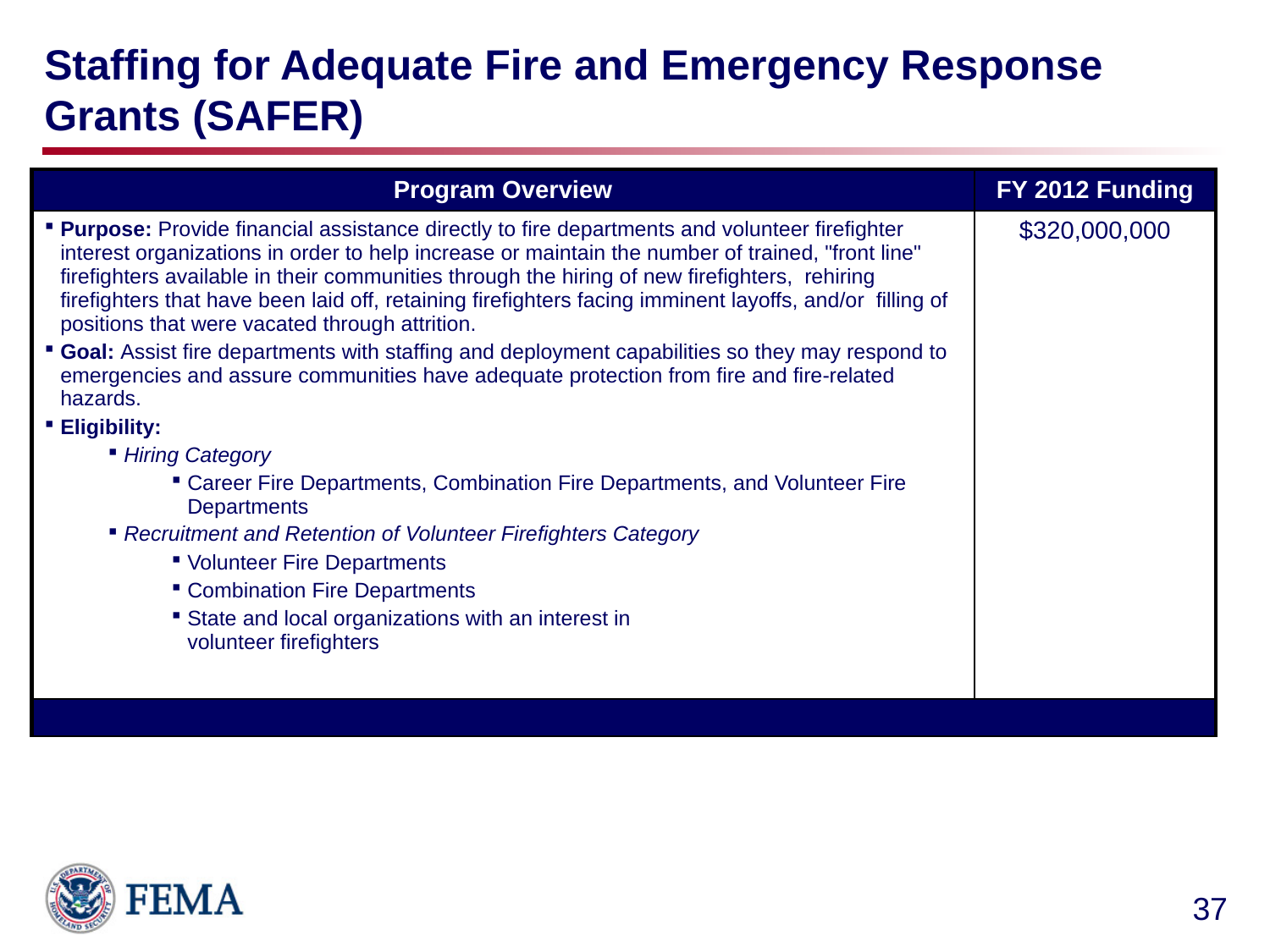

# Staffing for Adequate Fire and Emergency Response Grants (SAFER)
| Program Overview | FY 2012 Funding |
| --- | --- |
| Purpose: Provide financial assistance directly to fire departments and volunteer firefighter interest organizations in order to help increase or maintain the number of trained, "front line" firefighters available in their communities through the hiring of new firefighters, rehiring firefighters that have been laid off, retaining firefighters facing imminent layoffs, and/or filling of positions that were vacated through attrition. Goal: Assist fire departments with staffing and deployment capabilities so they may respond to emergencies and assure communities have adequate protection from fire and fire-related hazards. Eligibility: Hiring Category Career Fire Departments, Combination Fire Departments, and Volunteer Fire Departments Recruitment and Retention of Volunteer Firefighters Category Volunteer Fire Departments Combination Fire Departments State and local organizations with an interest in volunteer firefighters | $320,000,000 |
|  |  |
37